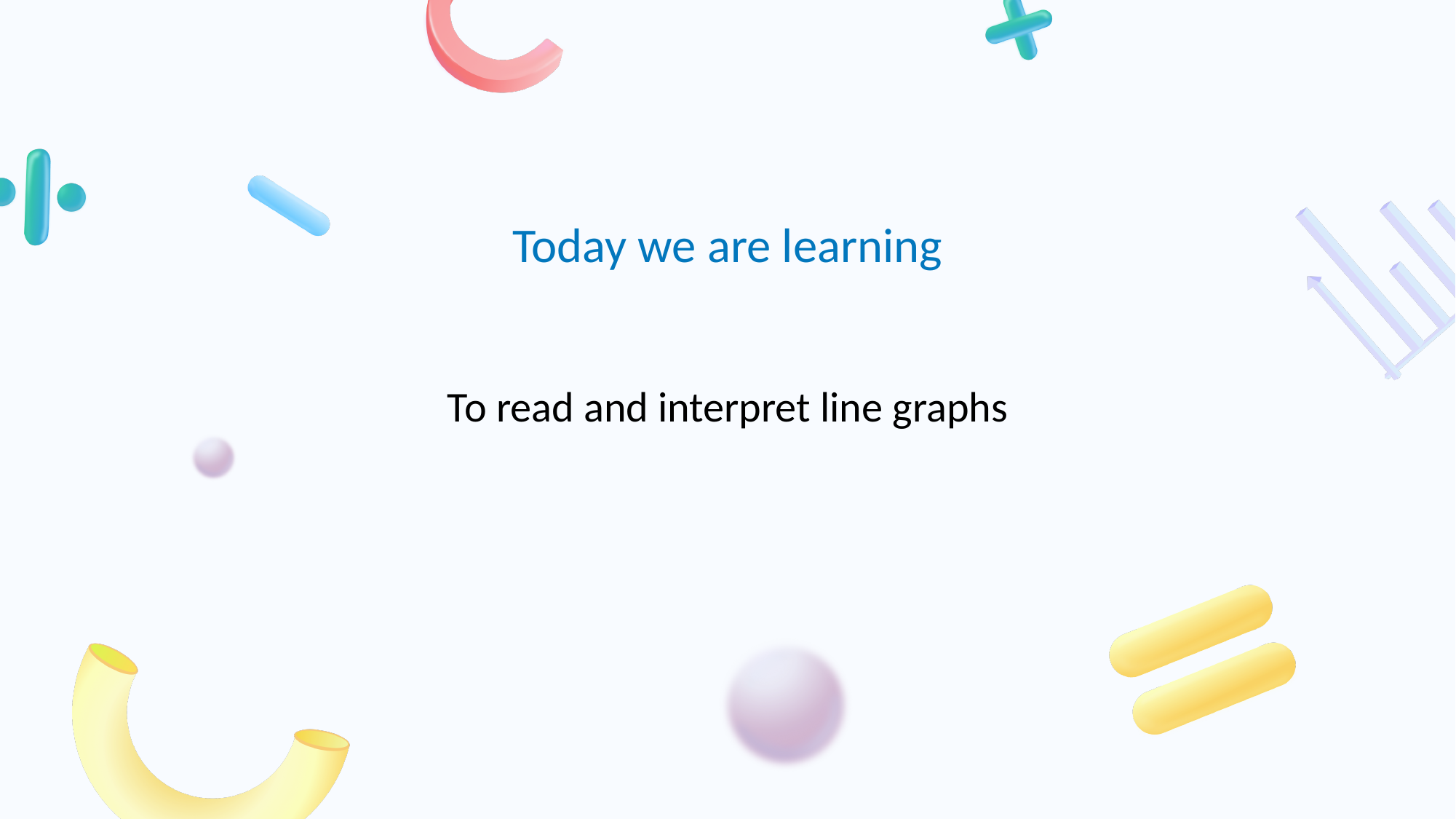

# To read and interpret line graphs